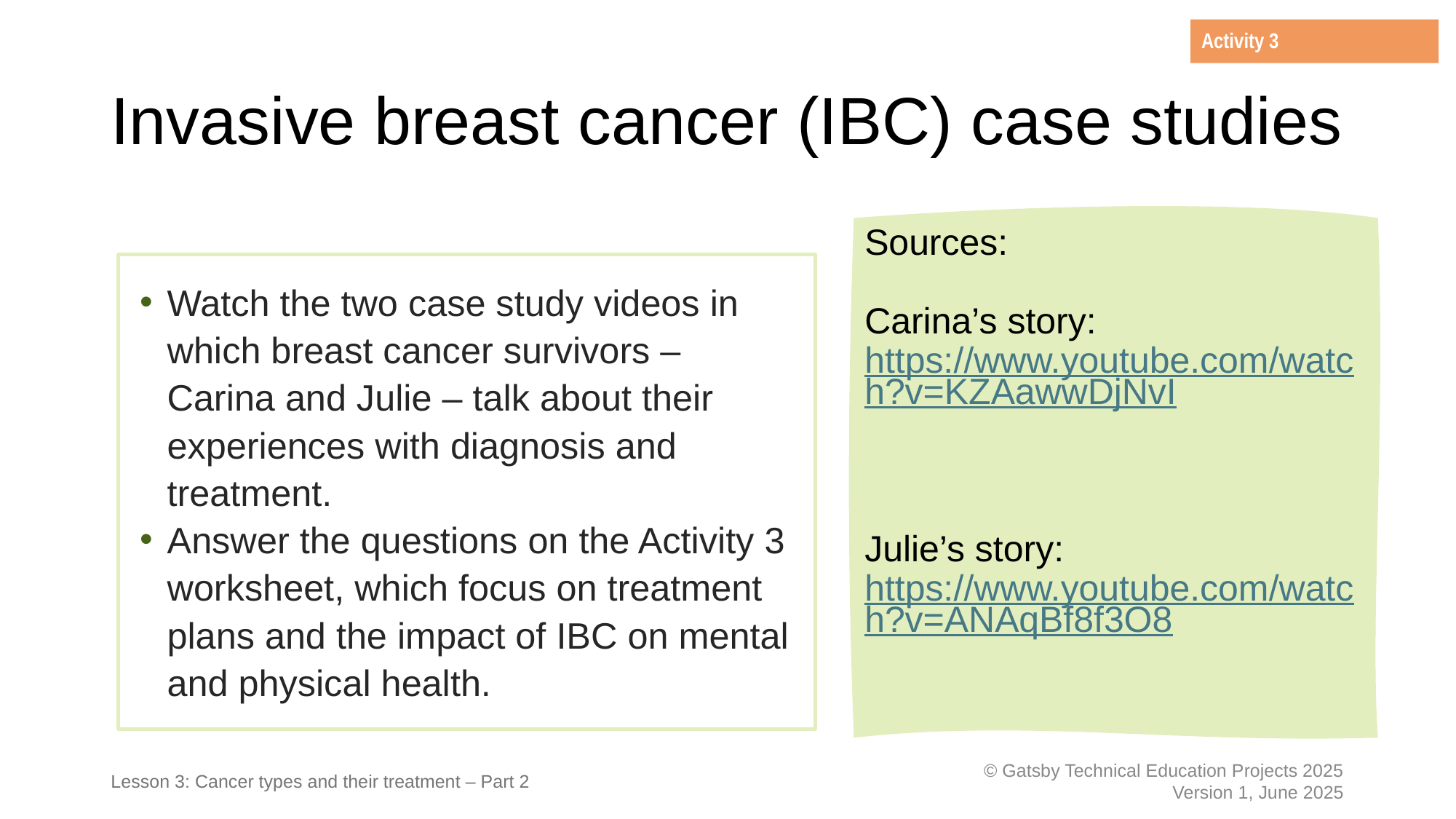

Activity 3
# Invasive breast cancer (IBC) case studies
Sources:

Carina’s story: https://www.youtube.com/watch?v=KZAawwDjNvI

Julie’s story: https://www.youtube.com/watch?v=ANAqBf8f3O8
Watch the two case study videos in which breast cancer survivors – Carina and Julie – talk about their experiences with diagnosis and treatment.
Answer the questions on the Activity 3 worksheet, which focus on treatment plans and the impact of IBC on mental and physical health.